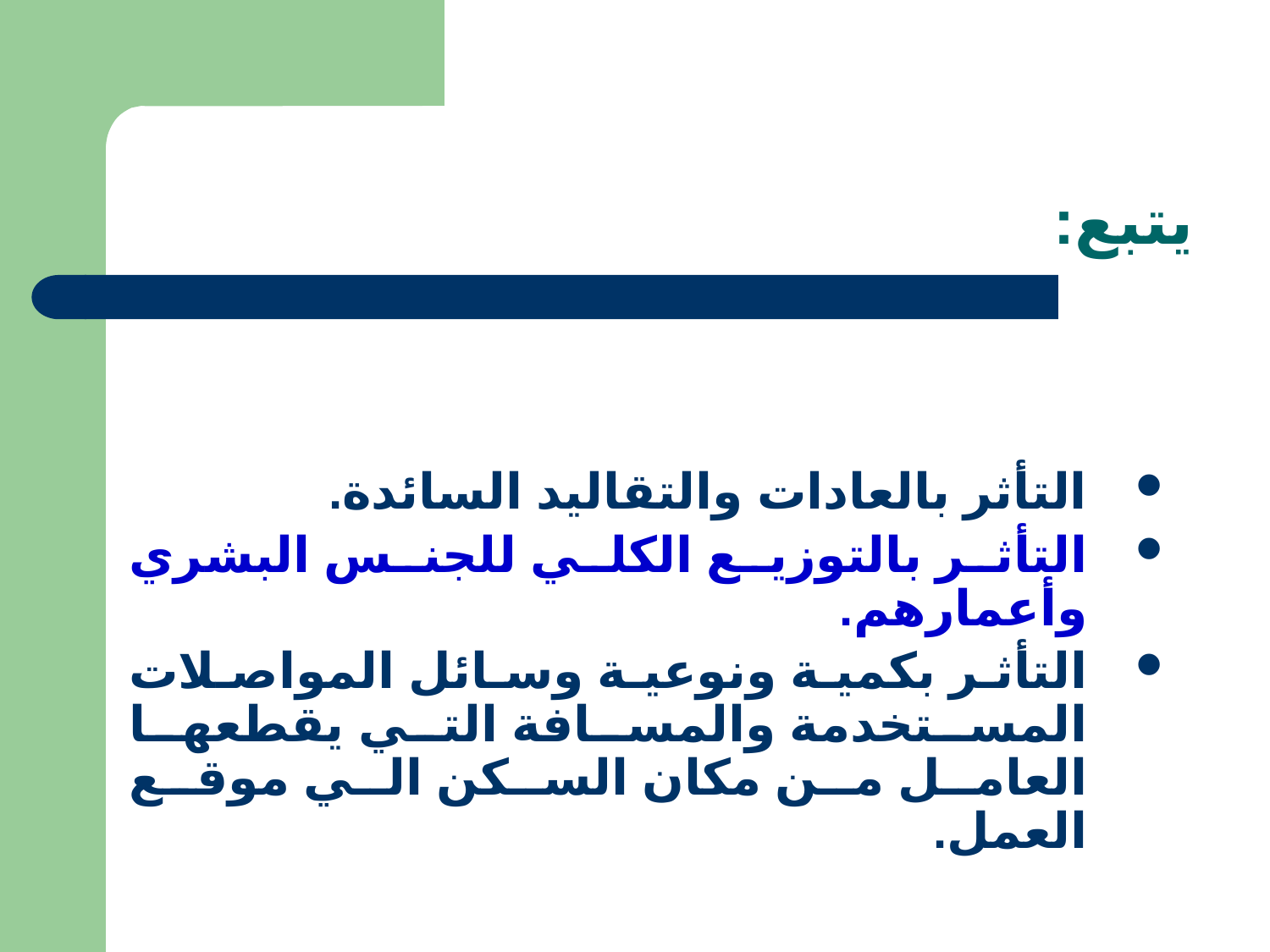

# يتبع:

التأثر بالعادات والتقاليد السائدة.
التأثر بالتوزيع الكلي للجنس البشري وأعمارهم.
التأثر بكمية ونوعية وسائل المواصلات المستخدمة والمسافة التي يقطعها العامل من مكان السكن الي موقع العمل.